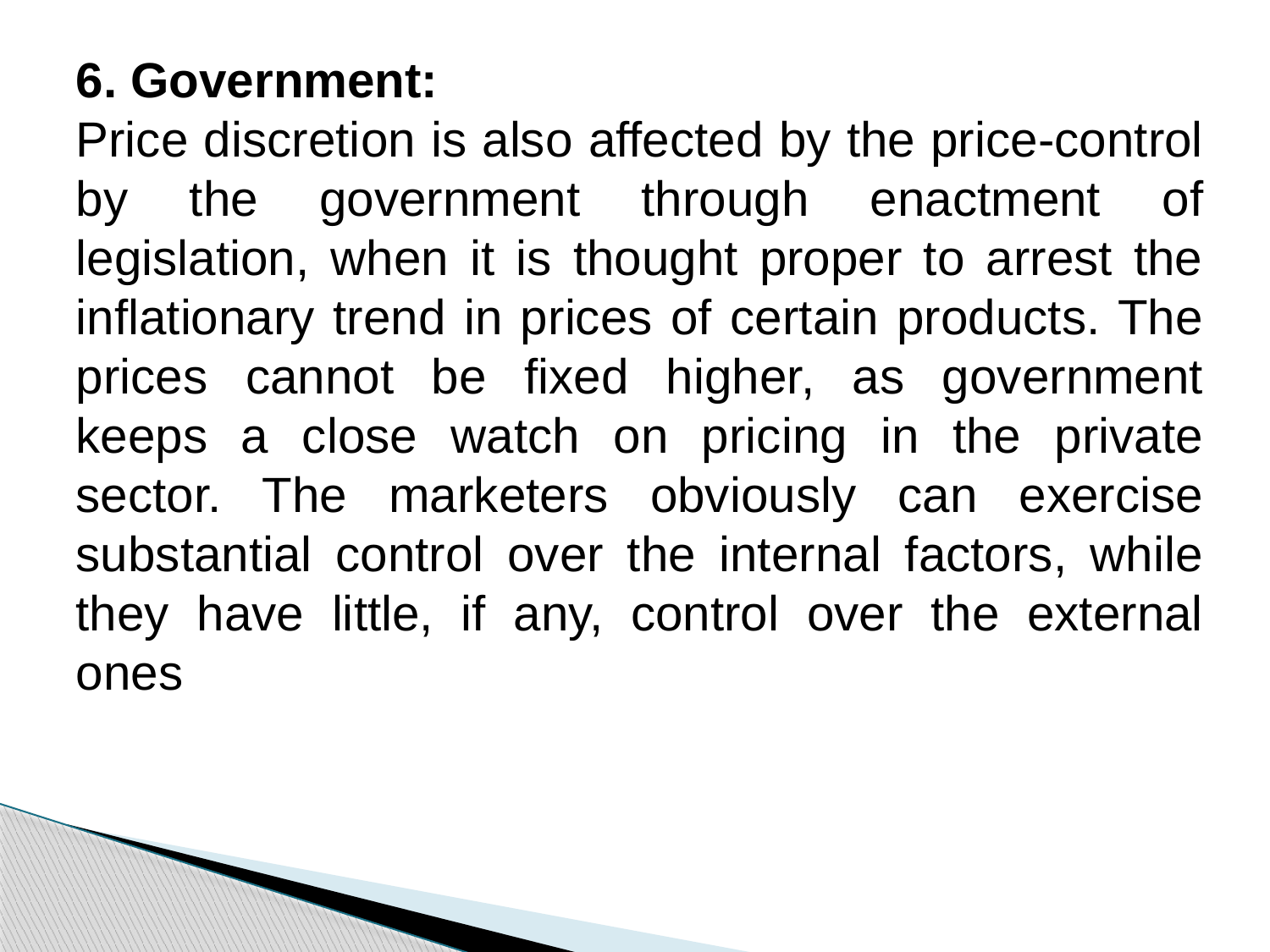

6. Government:
Price discretion is also affected by the price-control by the government through enactment of legislation, when it is thought proper to arrest the inflationary trend in prices of certain products. The prices cannot be fixed higher, as government keeps a close watch on pricing in the private sector. The marketers obviously can exercise substantial control over the internal factors, while they have little, if any, control over the external ones